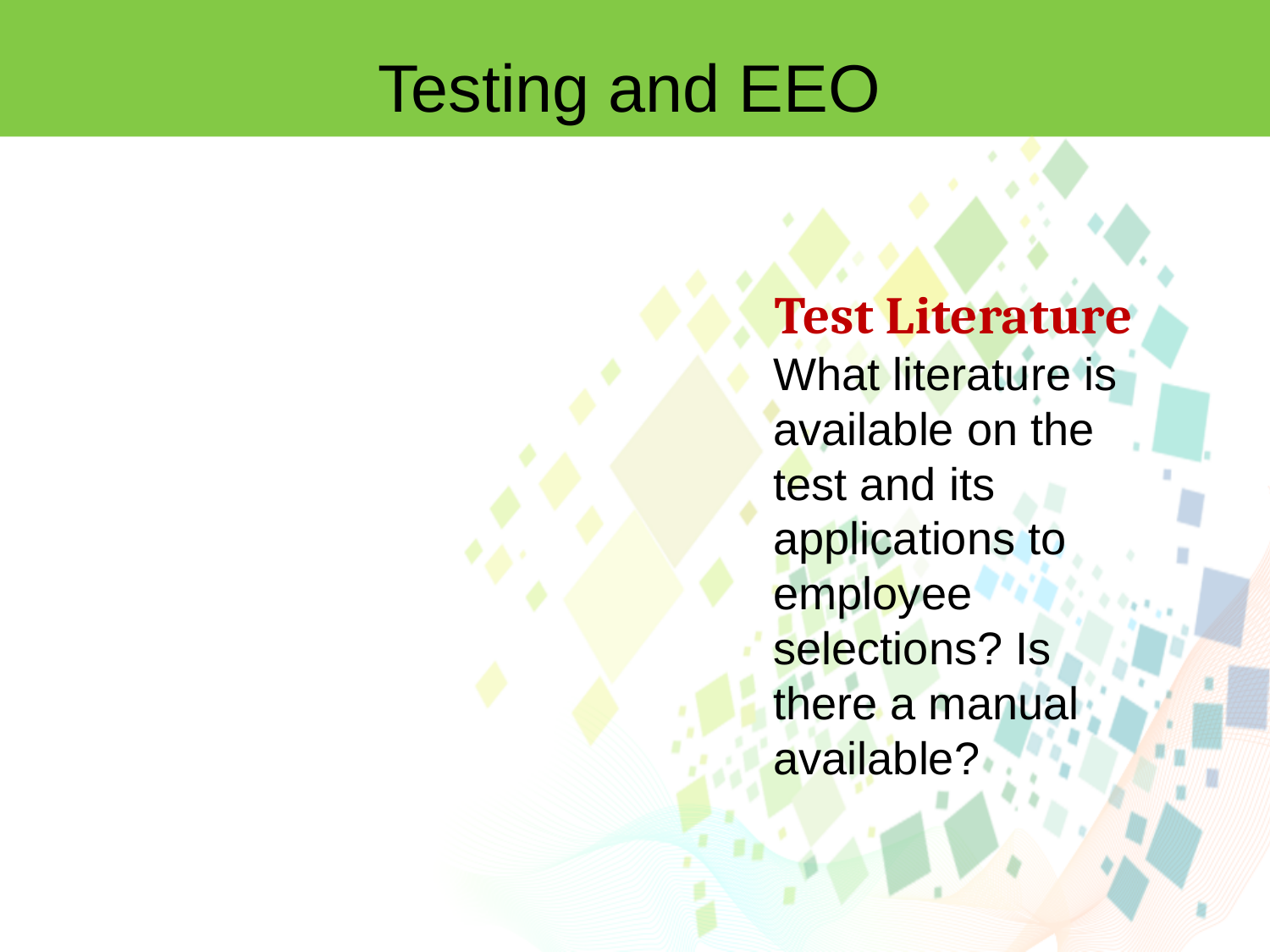

Testing and EEO
Test Literature
What literature is available on the test and its applications to employee selections? Is there a manual available?